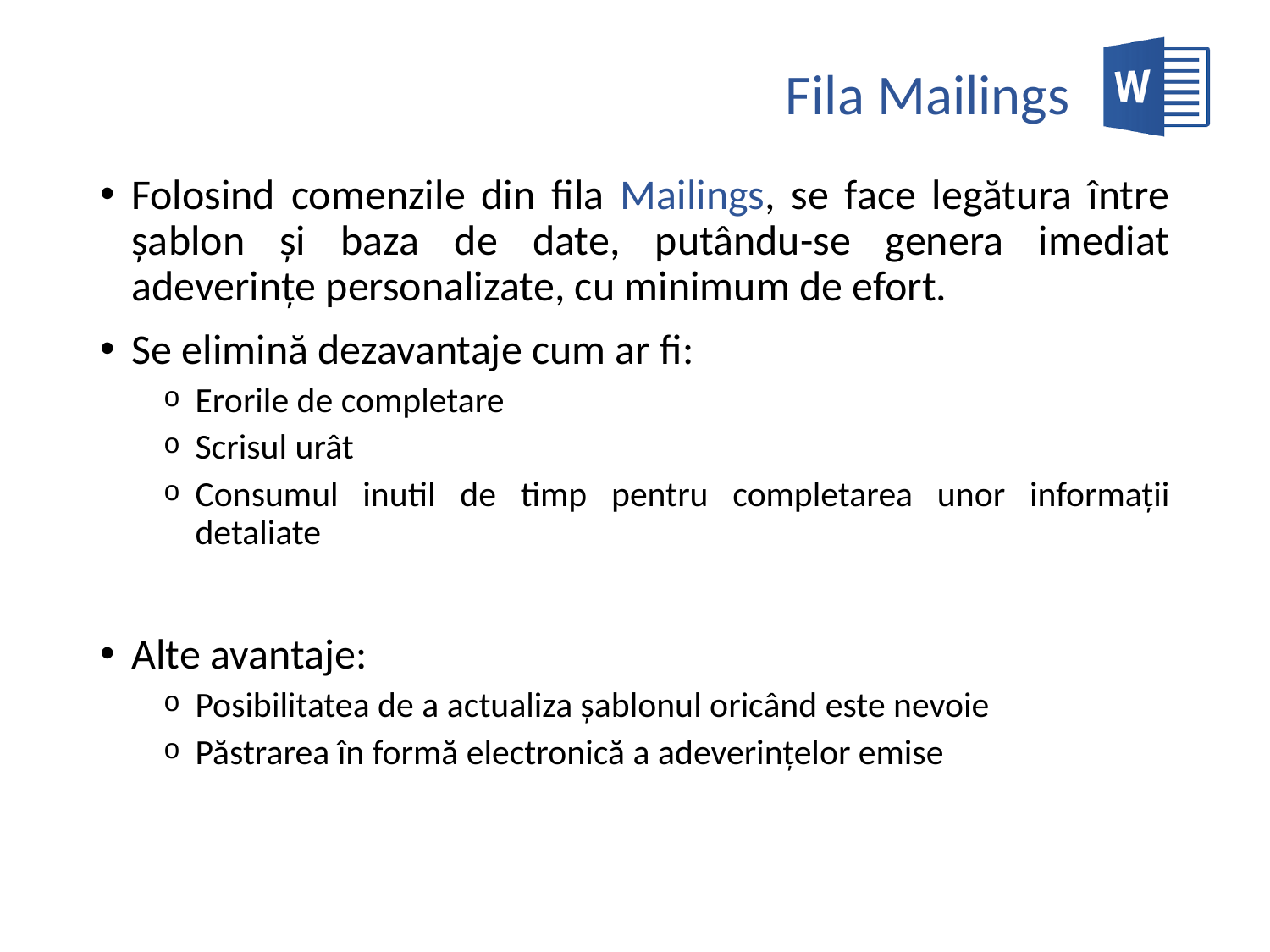

# Fila Mailings
Folosind comenzile din fila Mailings, se face legătura între şablon şi baza de date, putându-se genera imediat adeverinţe personalizate, cu minimum de efort.
Se elimină dezavantaje cum ar fi:
Erorile de completare
Scrisul urât
Consumul inutil de timp pentru completarea unor informaţii detaliate

Alte avantaje:
Posibilitatea de a actualiza şablonul oricând este nevoie
Păstrarea în formă electronică a adeverinţelor emise